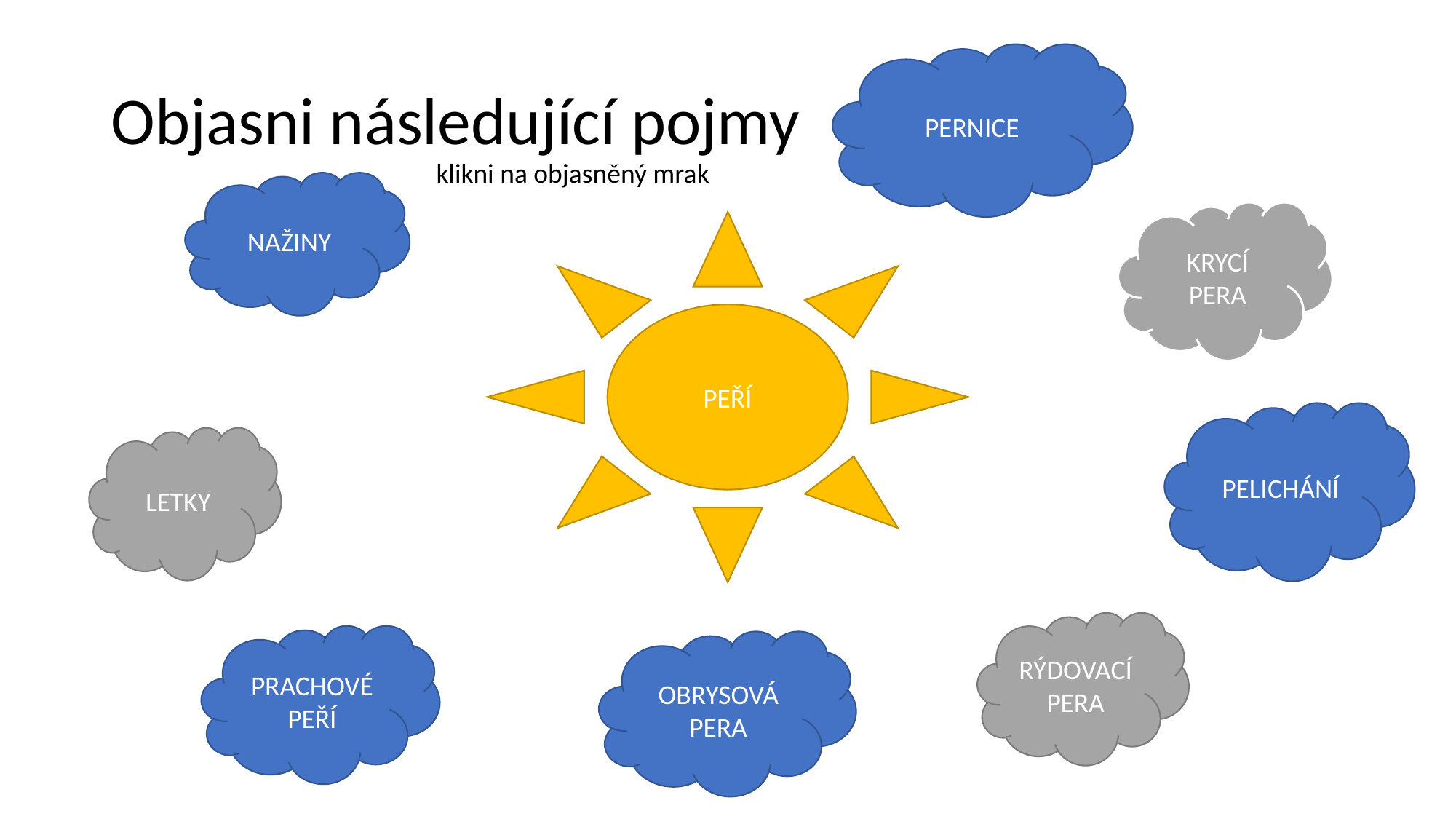

# Objasni následující pojmy
PERNICE
klikni na objasněný mrak
NAŽINY
KRYCÍ PERA
PEŘÍ
PELICHÁNÍ
LETKY
RÝDOVACÍ PERA
PRACHOVÉ PEŘÍ
OBRYSOVÁ PERA